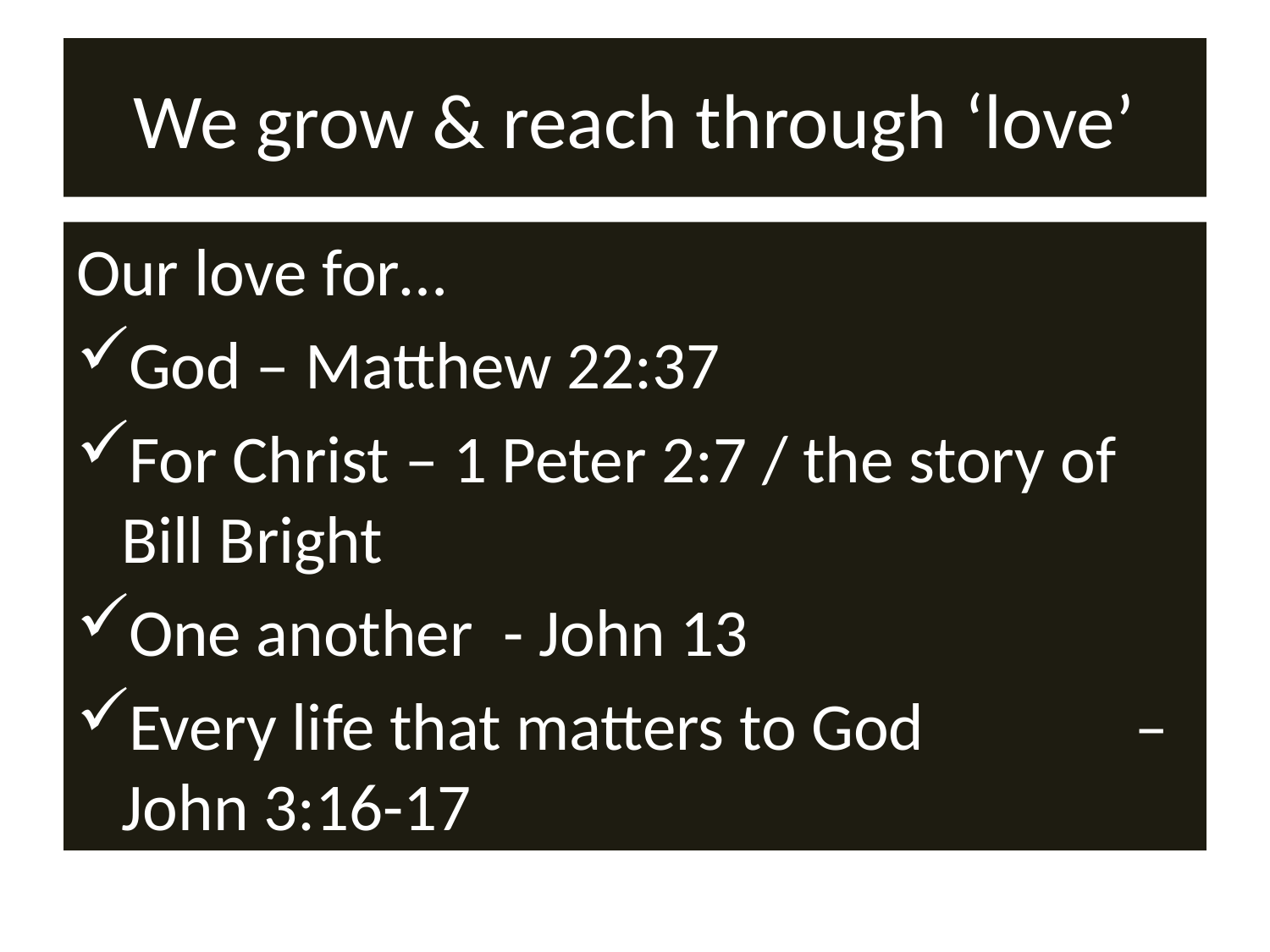

# We grow & reach through ‘love’
Our love for…
God – Matthew 22:37
For Christ – 1 Peter 2:7 / the story of Bill Bright
One another  - John 13
Every life that matters to God              – John 3:16-17